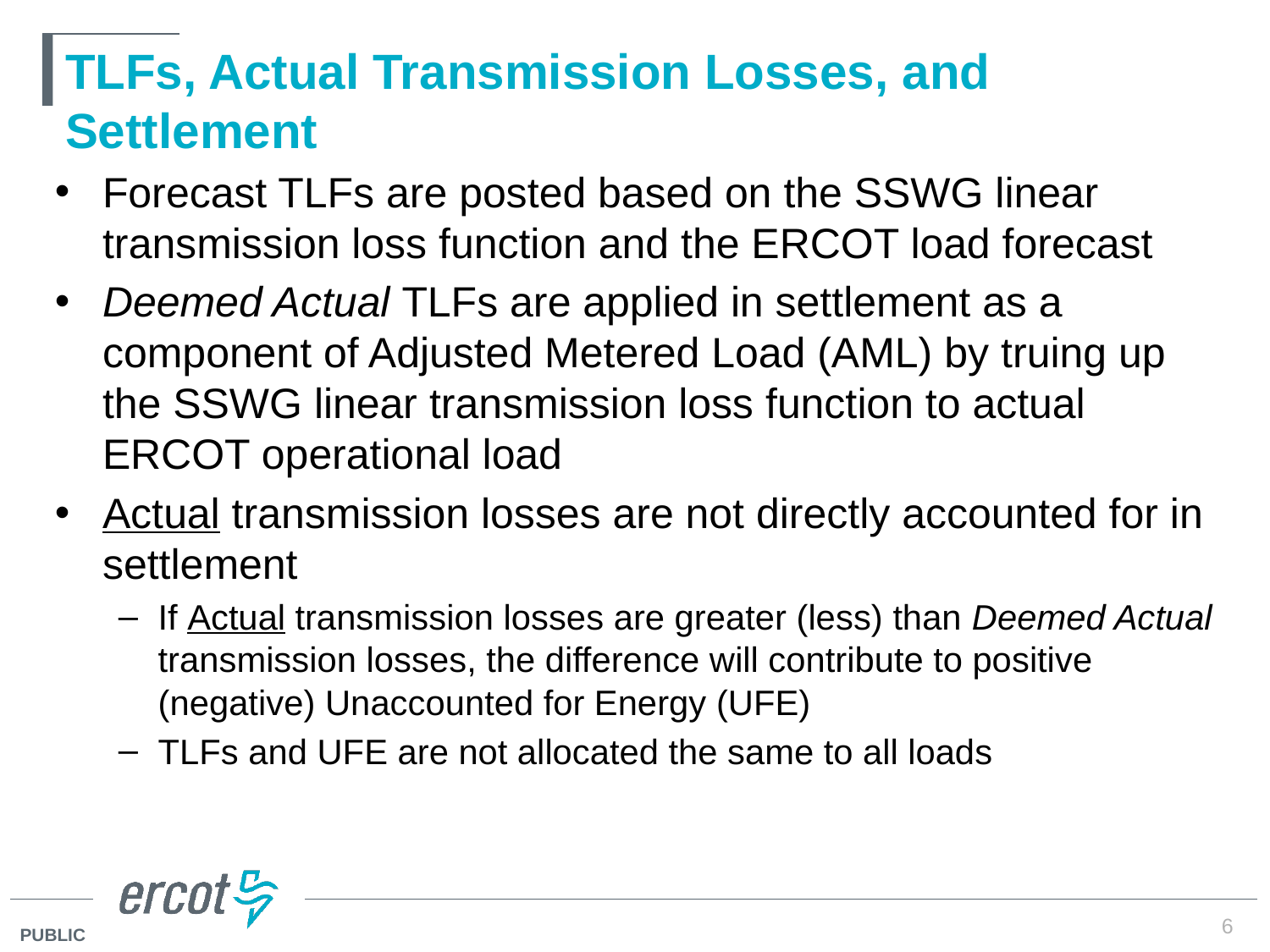

# TLFs, Actual Transmission Losses, and Settlement
Forecast TLFs are posted based on the SSWG linear transmission loss function and the ERCOT load forecast
Deemed Actual TLFs are applied in settlement as a component of Adjusted Metered Load (AML) by truing up the SSWG linear transmission loss function to actual ERCOT operational load
Actual transmission losses are not directly accounted for in settlement
If Actual transmission losses are greater (less) than Deemed Actual transmission losses, the difference will contribute to positive (negative) Unaccounted for Energy (UFE)
TLFs and UFE are not allocated the same to all loads
6